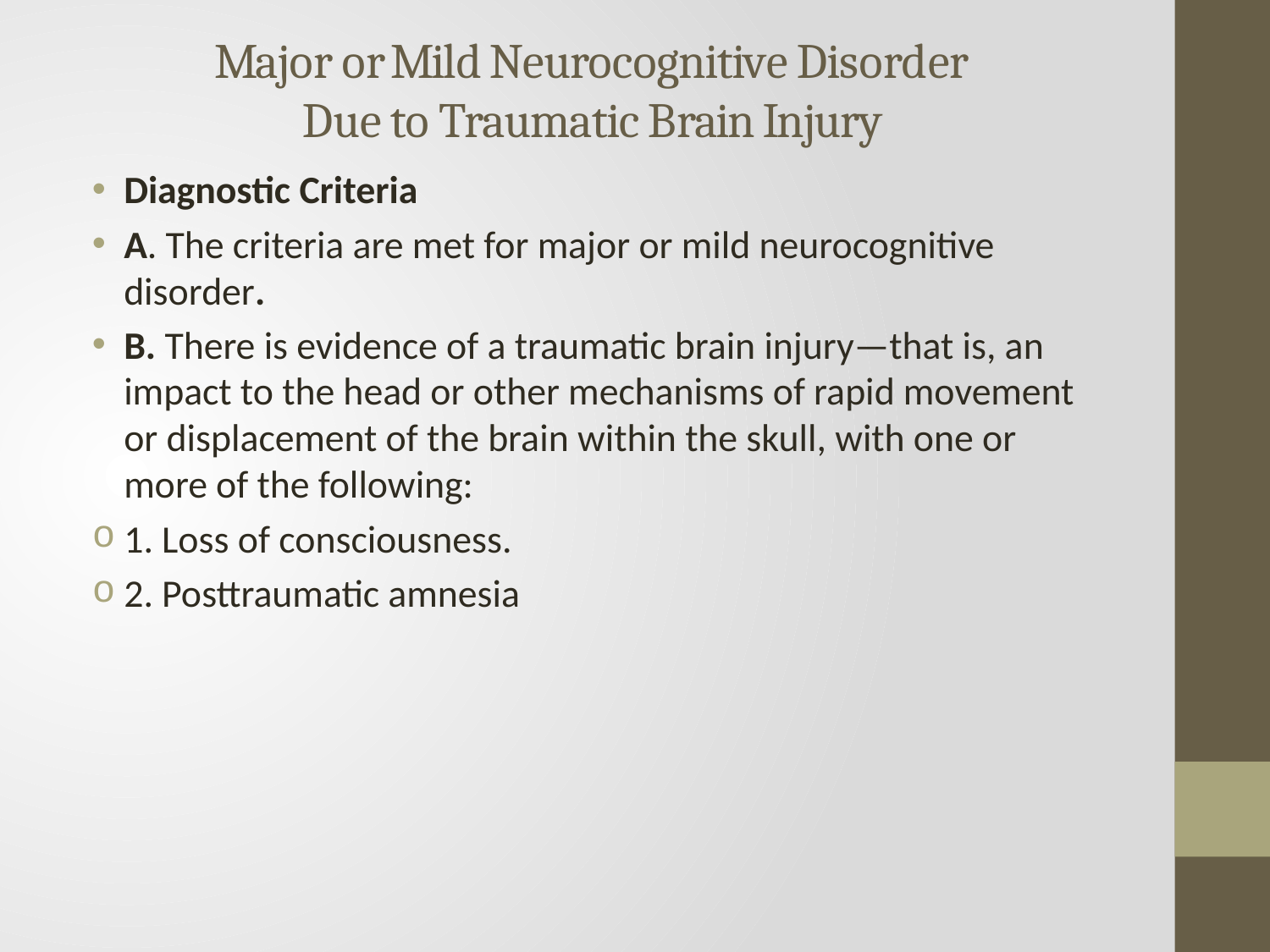

# Major or Mild Neurocognitive Disorder Due to Traumatic Brain Injury
Diagnostic Criteria
A. The criteria are met for major or mild neurocognitive disorder.
B. There is evidence of a traumatic brain injury—that is, an impact to the head or other mechanisms of rapid movement or displacement of the brain within the skull, with one or more of the following:
1. Loss of consciousness.
2. Posttraumatic amnesia